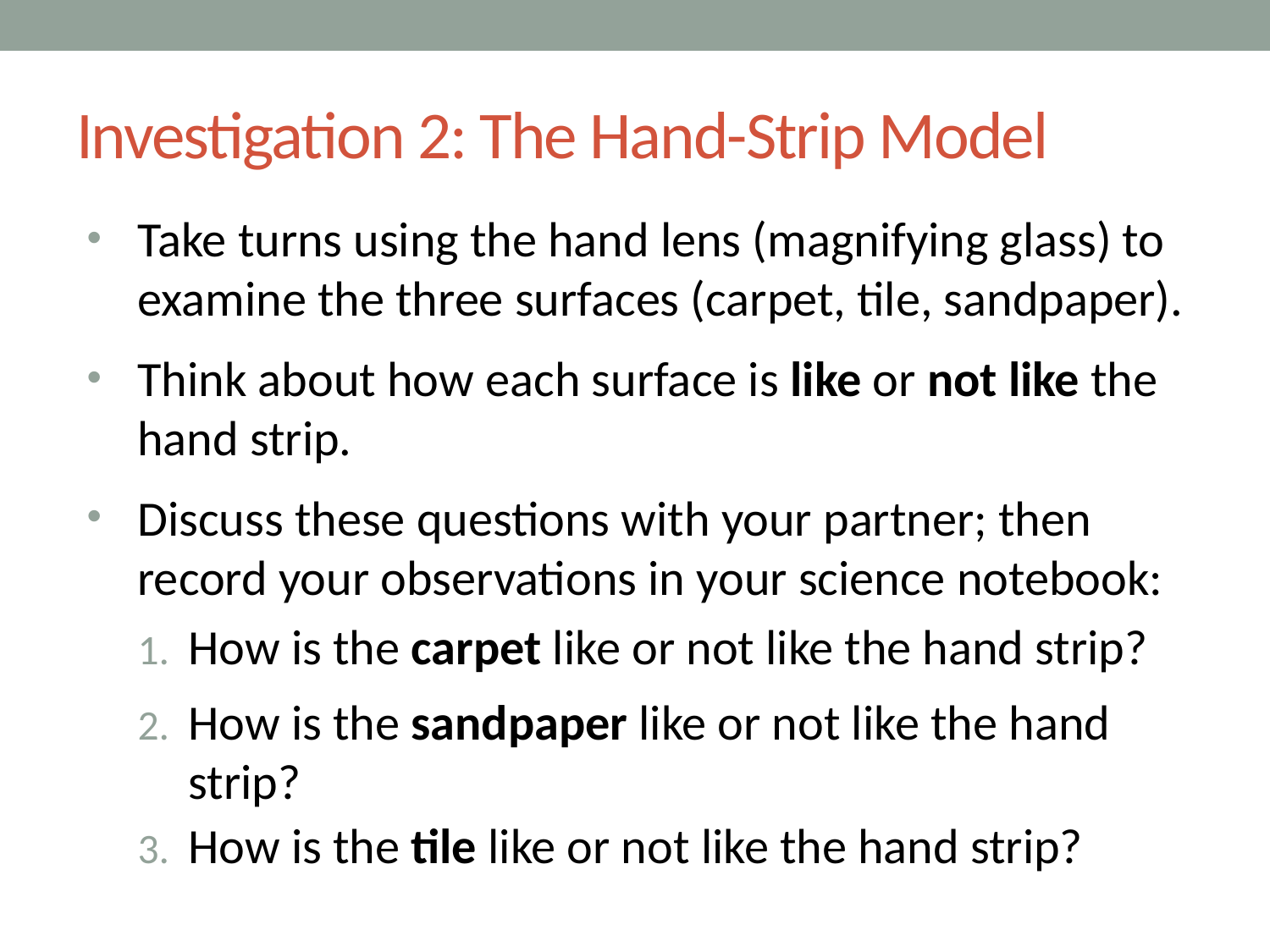

# Investigation 2: The Hand-Strip Model
Take turns using the hand lens (magnifying glass) to examine the three surfaces (carpet, tile, sandpaper).
Think about how each surface is like or not like the hand strip.
Discuss these questions with your partner; then record your observations in your science notebook:
How is the carpet like or not like the hand strip?
How is the sandpaper like or not like the hand strip?
How is the tile like or not like the hand strip?